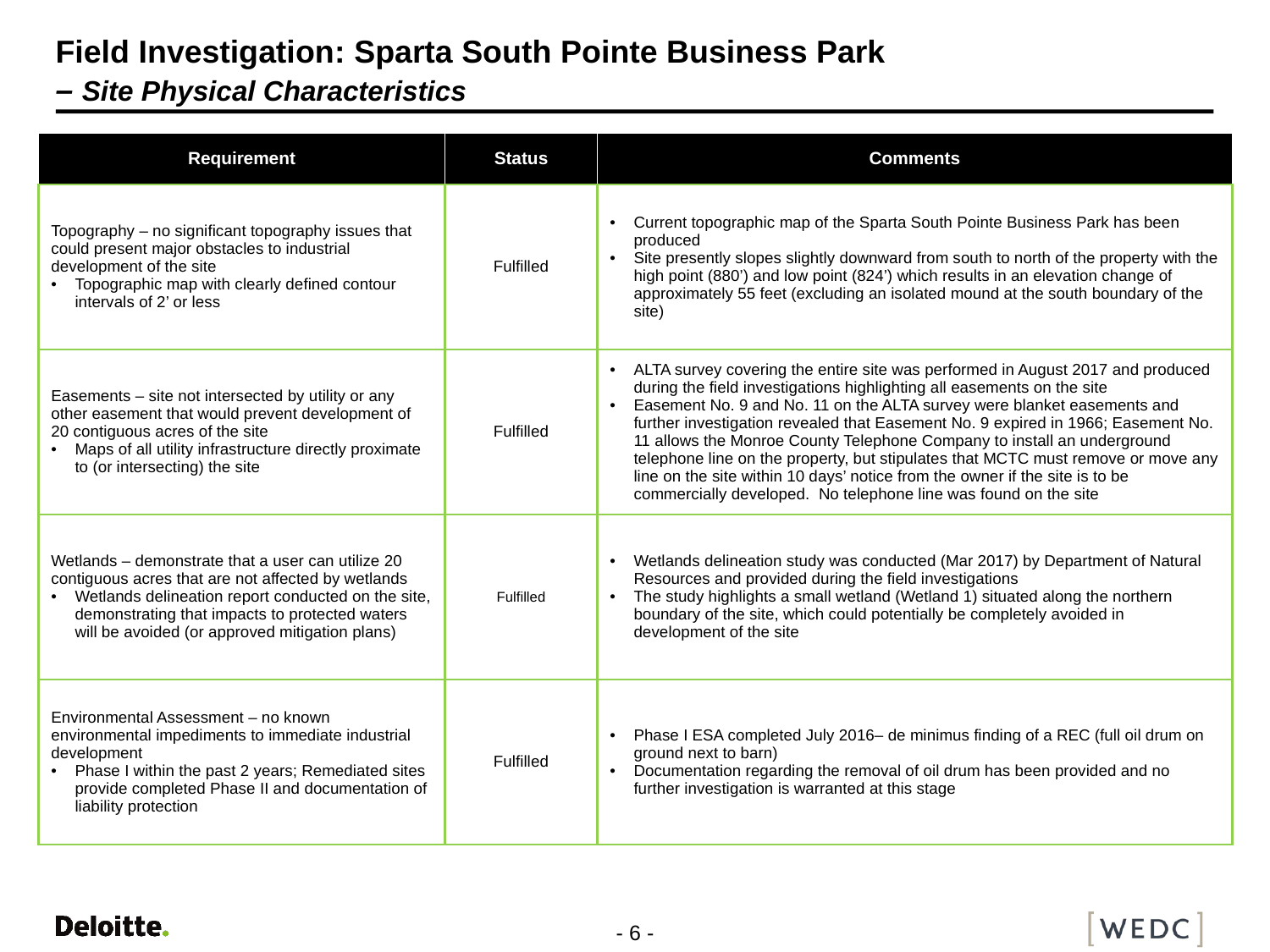

# Field Investigation: Sparta South Pointe Business Park – Site Physical Characteristics
| Requirement | Status | Comments |
| --- | --- | --- |
| Topography – no significant topography issues that could present major obstacles to industrial development of the site Topographic map with clearly defined contour intervals of 2’ or less | Fulfilled | Current topographic map of the Sparta South Pointe Business Park has been produced Site presently slopes slightly downward from south to north of the property with the high point (880’) and low point (824’) which results in an elevation change of approximately 55 feet (excluding an isolated mound at the south boundary of the site) |
| Easements – site not intersected by utility or any other easement that would prevent development of 20 contiguous acres of the site Maps of all utility infrastructure directly proximate to (or intersecting) the site | Fulfilled | ALTA survey covering the entire site was performed in August 2017 and produced during the field investigations highlighting all easements on the site Easement No. 9 and No. 11 on the ALTA survey were blanket easements and further investigation revealed that Easement No. 9 expired in 1966; Easement No. 11 allows the Monroe County Telephone Company to install an underground telephone line on the property, but stipulates that MCTC must remove or move any line on the site within 10 days’ notice from the owner if the site is to be commercially developed. No telephone line was found on the site |
| Wetlands – demonstrate that a user can utilize 20 contiguous acres that are not affected by wetlands Wetlands delineation report conducted on the site, demonstrating that impacts to protected waters will be avoided (or approved mitigation plans) | Fulfilled | Wetlands delineation study was conducted (Mar 2017) by Department of Natural Resources and provided during the field investigations The study highlights a small wetland (Wetland 1) situated along the northern boundary of the site, which could potentially be completely avoided in development of the site |
| Environmental Assessment – no known environmental impediments to immediate industrial development Phase I within the past 2 years; Remediated sites provide completed Phase II and documentation of liability protection | Fulfilled | Phase I ESA completed July 2016– de minimus finding of a REC (full oil drum on ground next to barn) Documentation regarding the removal of oil drum has been provided and no further investigation is warranted at this stage |